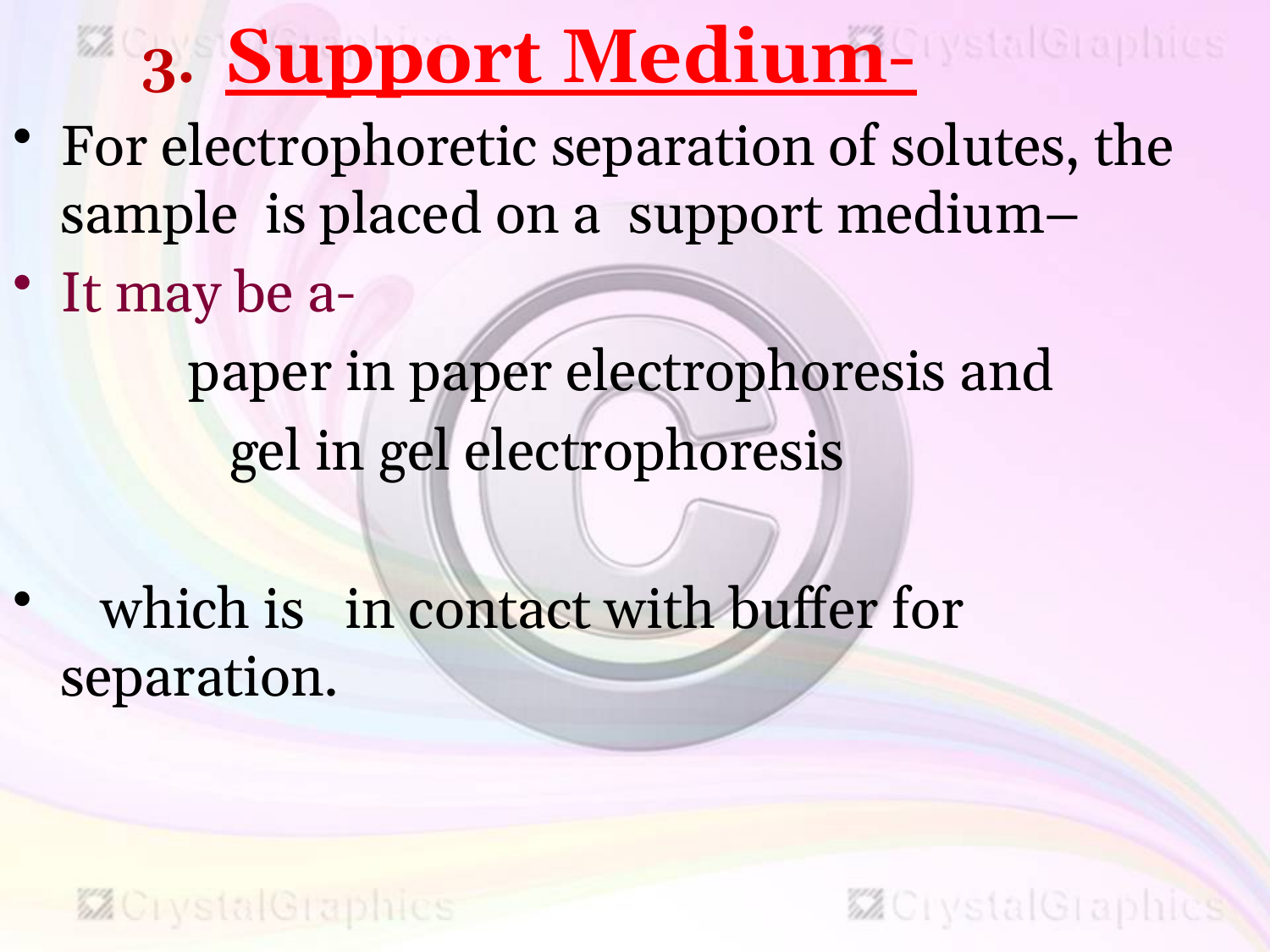

3.  Support Medium-
For electrophoretic separation of solutes, the sample  is placed on a  support medium–
It may be a-
             paper in paper electrophoresis and
                gel in gel electrophoresis

   which is   in contact with buffer for separation.